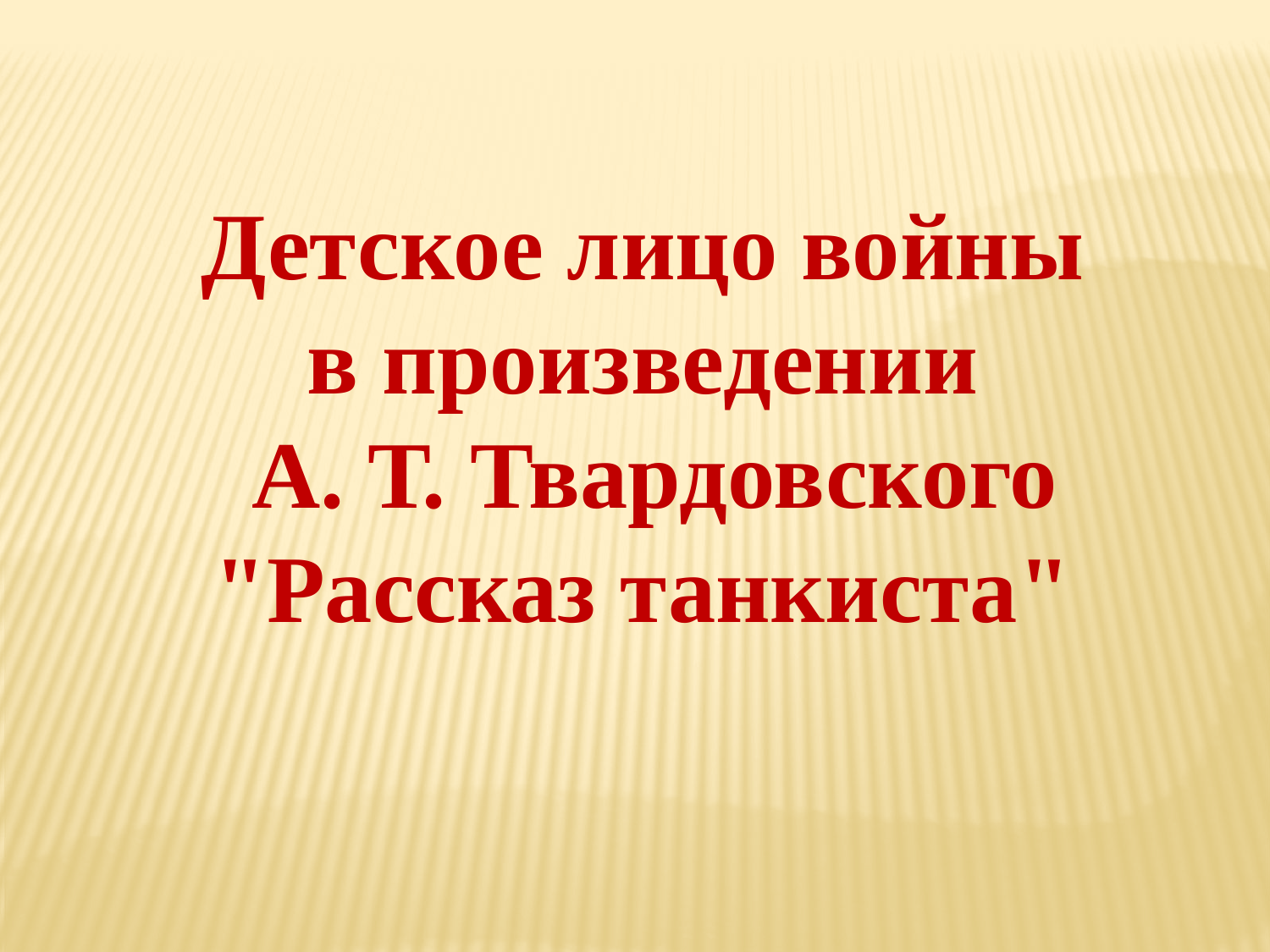

Детское лицо войны
в произведении
А. Т. Твардовского "Рассказ танкиста"